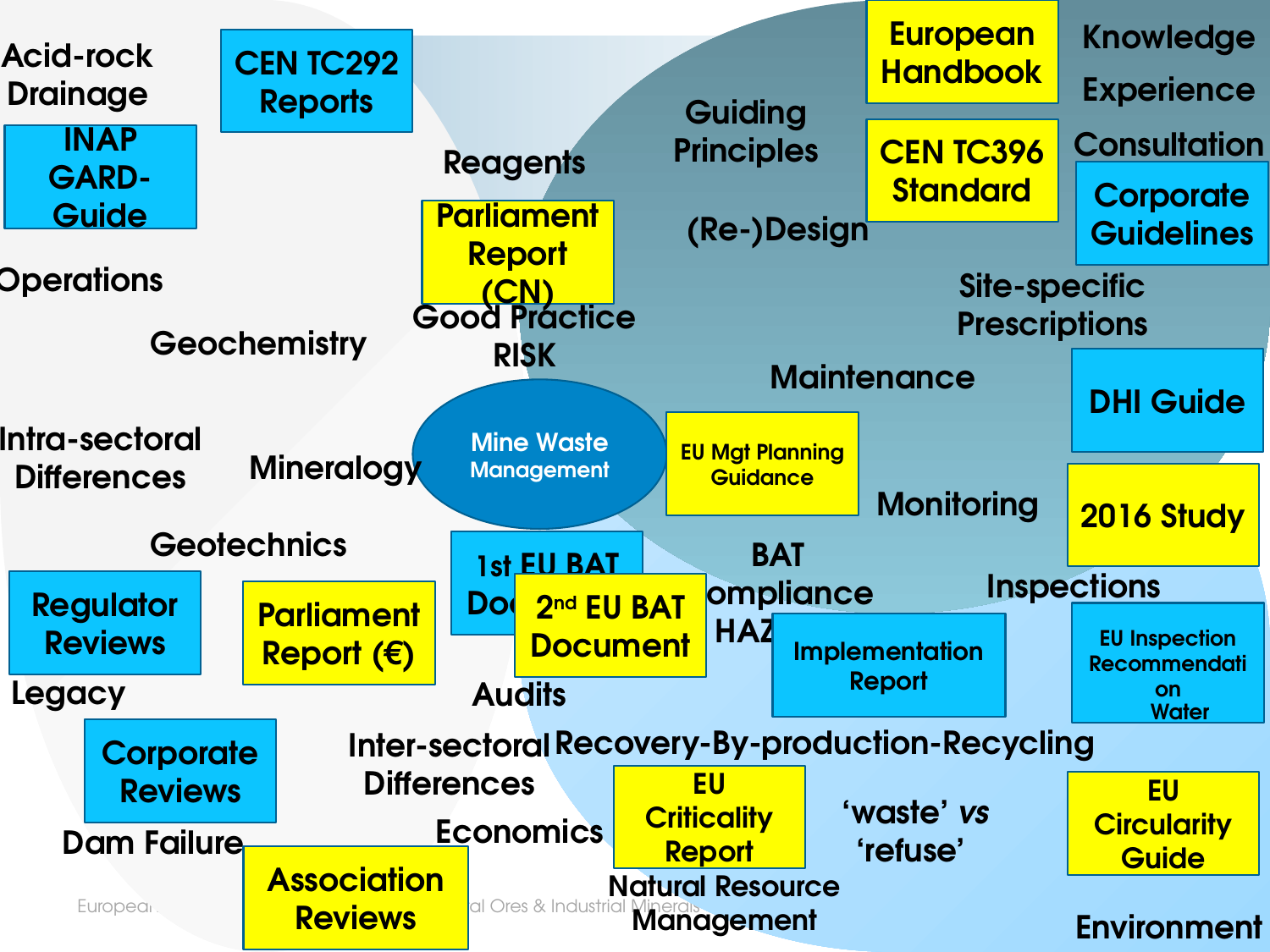

European
Handbook
Knowledge
Acid-rock Drainage
CEN TC292
Reports
Experience
Guiding Principles
Consultation
CEN TC396
Standard
INAP GARD-Guide
Reagents
Corporate Guidelines
Parliament Report (CN)
(Re-)Design
Operations
Site-specific Prescriptions
Good Practice
RISK
Geochemistry

DHI Guide
Maintenance
Mine Waste
Management
Intra-sectoral
Differences
EU Mgt Planning Guidance
Mineralogy
2016 Study
Monitoring
Geotechnics
BAT Compliance
HAZARD
1st EU BAT Document
Inspections
Regulator Reviews
2nd EU BAT Document
Parliament Report (€)
EU Inspection Recommendation
Implementation Report
Legacy
Audits
Water
Recovery-By-production-Recycling
Corporate Reviews
Inter-sectoral
Differences
EU Criticality Report
EU Circularity Guide
‘waste’ vs
‘refuse’
Economics
Dam Failure
Association Reviews
Natural Resource
Management
Environment